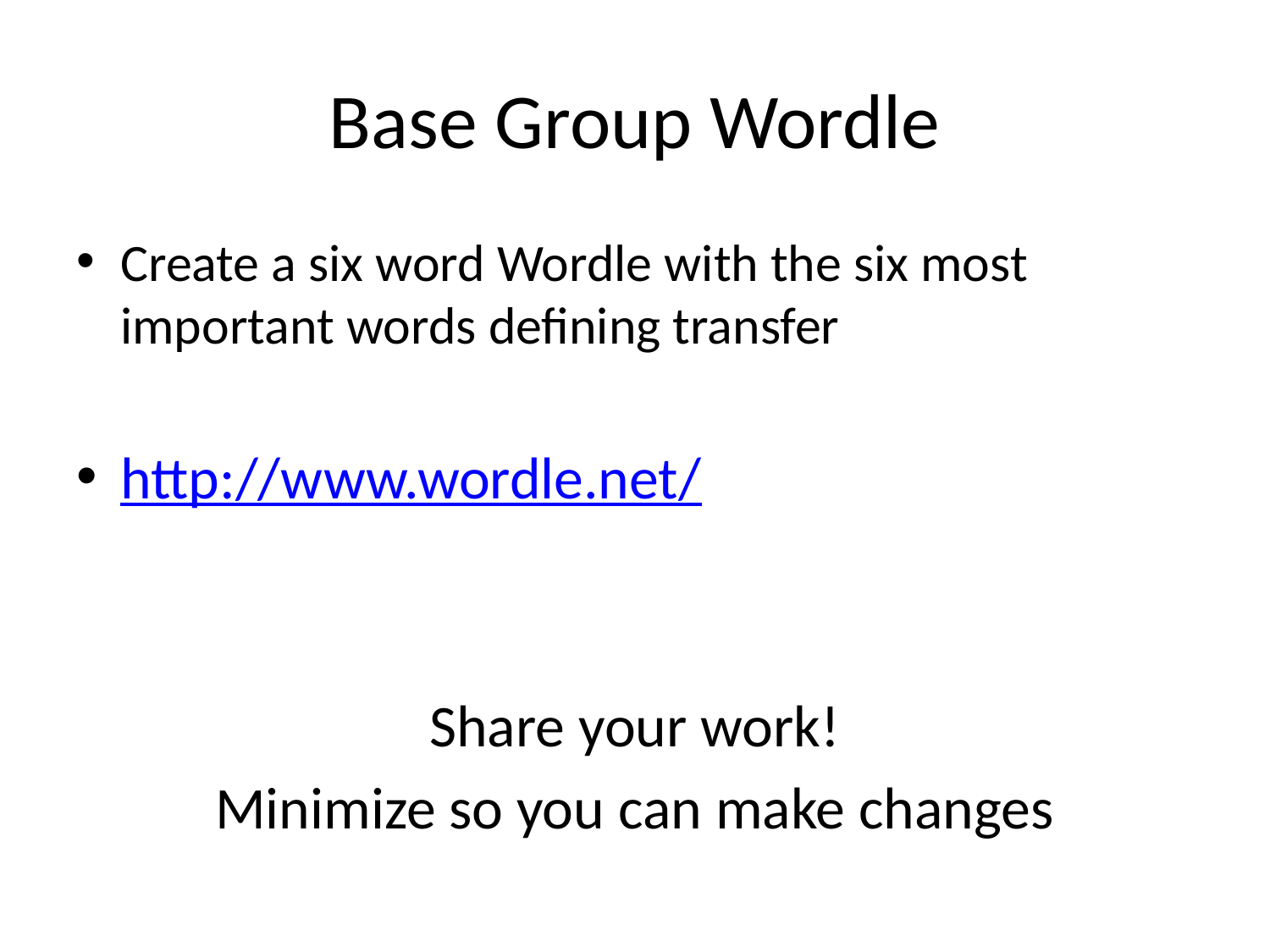

# Base Group Wordle
Create a six word Wordle with the six most important words defining transfer

http://www.wordle.net/

Share your work!
Minimize so you can make changes